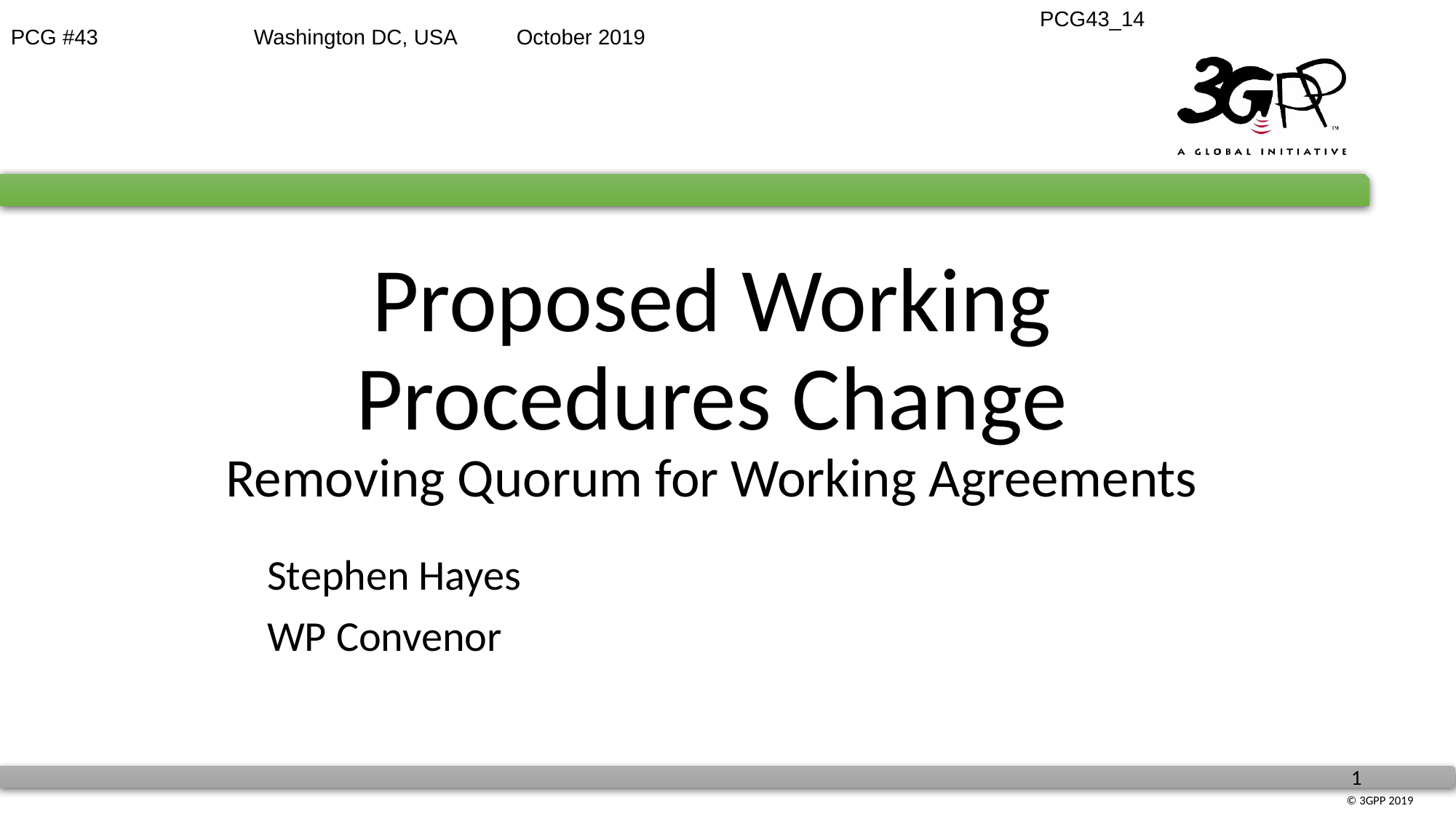

# Proposed Working Procedures Change Removing Quorum for Working Agreements
Stephen Hayes
WP Convenor